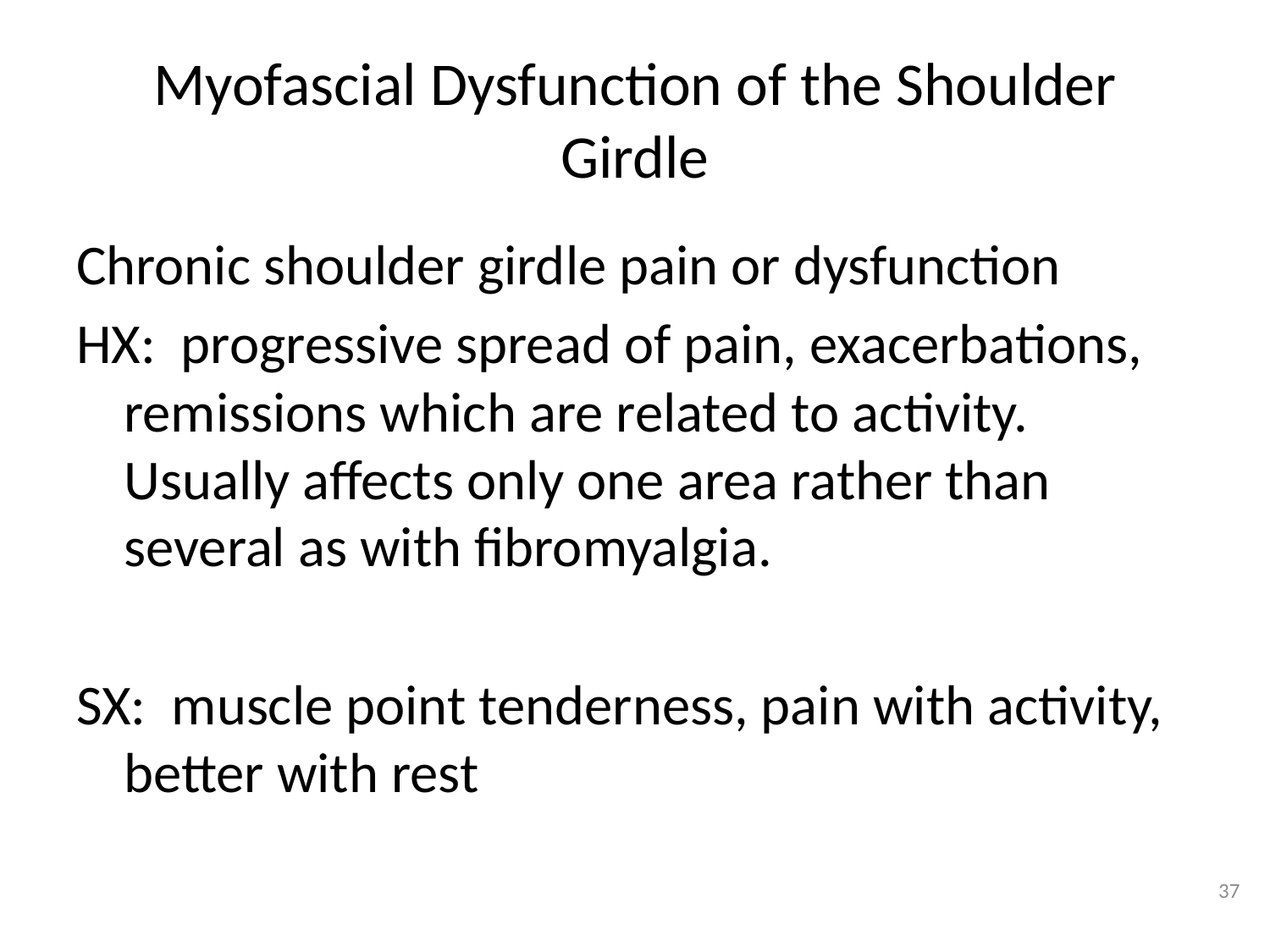

# Myofascial Dysfunction of the Shoulder Girdle
Chronic shoulder girdle pain or dysfunction
HX:  progressive spread of pain, exacerbations, remissions which are related to activity.  Usually affects only one area rather than several as with fibromyalgia.

SX:  muscle point tenderness, pain with activity, better with rest
37